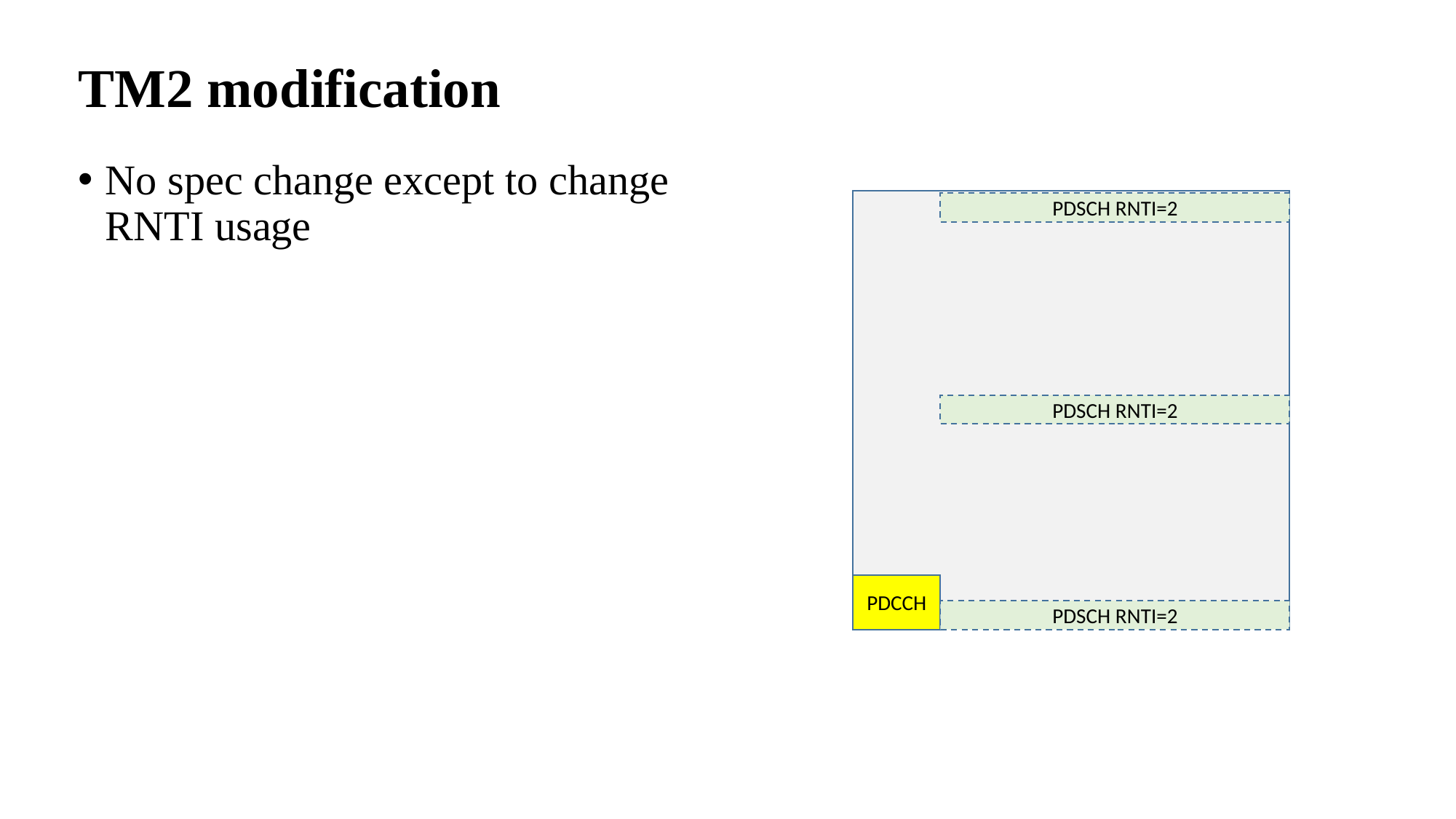

# TM2 modification
No spec change except to change RNTI usage

PDSCH RNTI=2
PDSCH RNTI=2
PDCCH
PDSCH RNTI=2